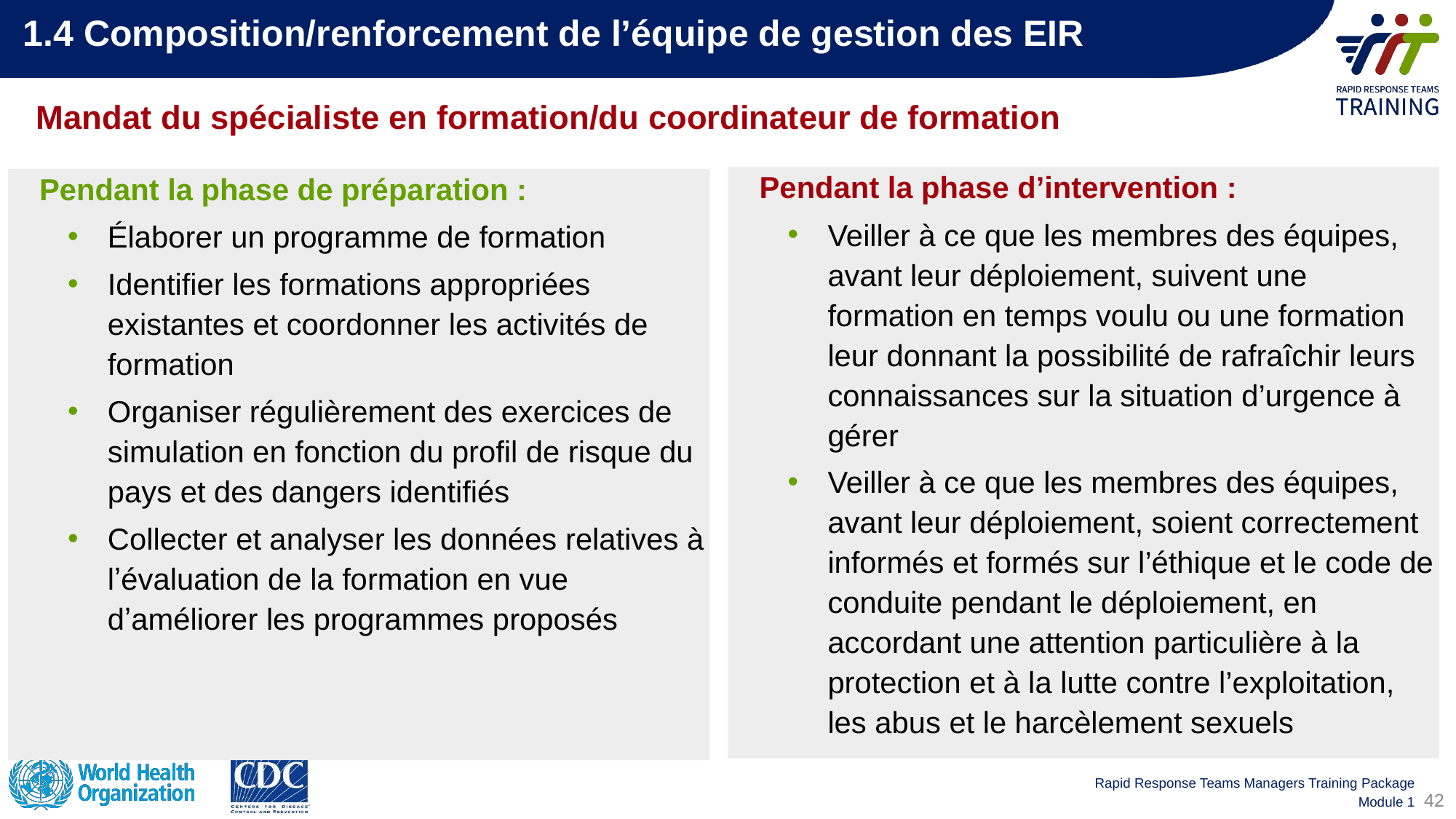

1.4 Composition/renforcement de l’équipe de gestion des EIR
Mandat du spécialiste en formation/du coordinateur de formation
Pendant la phase d’intervention :
​Veiller à ce que les membres des équipes, avant leur déploiement, suivent une formation en temps voulu ou une formation leur donnant la possibilité de rafraîchir leurs connaissances sur la situation d’urgence à gérer
Veiller à ce que les membres des équipes, avant leur déploiement, soient correctement informés et formés sur l’éthique et le code de conduite pendant le déploiement, en accordant une attention particulière à la protection et à la lutte contre l’exploitation, les abus et le harcèlement sexuels

Pendant la phase de préparation :
Élaborer un programme de formation
Identifier les formations appropriées existantes et coordonner les activités de formation
Organiser régulièrement des exercices de simulation en fonction du profil de risque du pays et des dangers identifiés
Collecter et analyser les données relatives à lʼévaluation de la formation en vue dʼaméliorer les programmes proposés

42